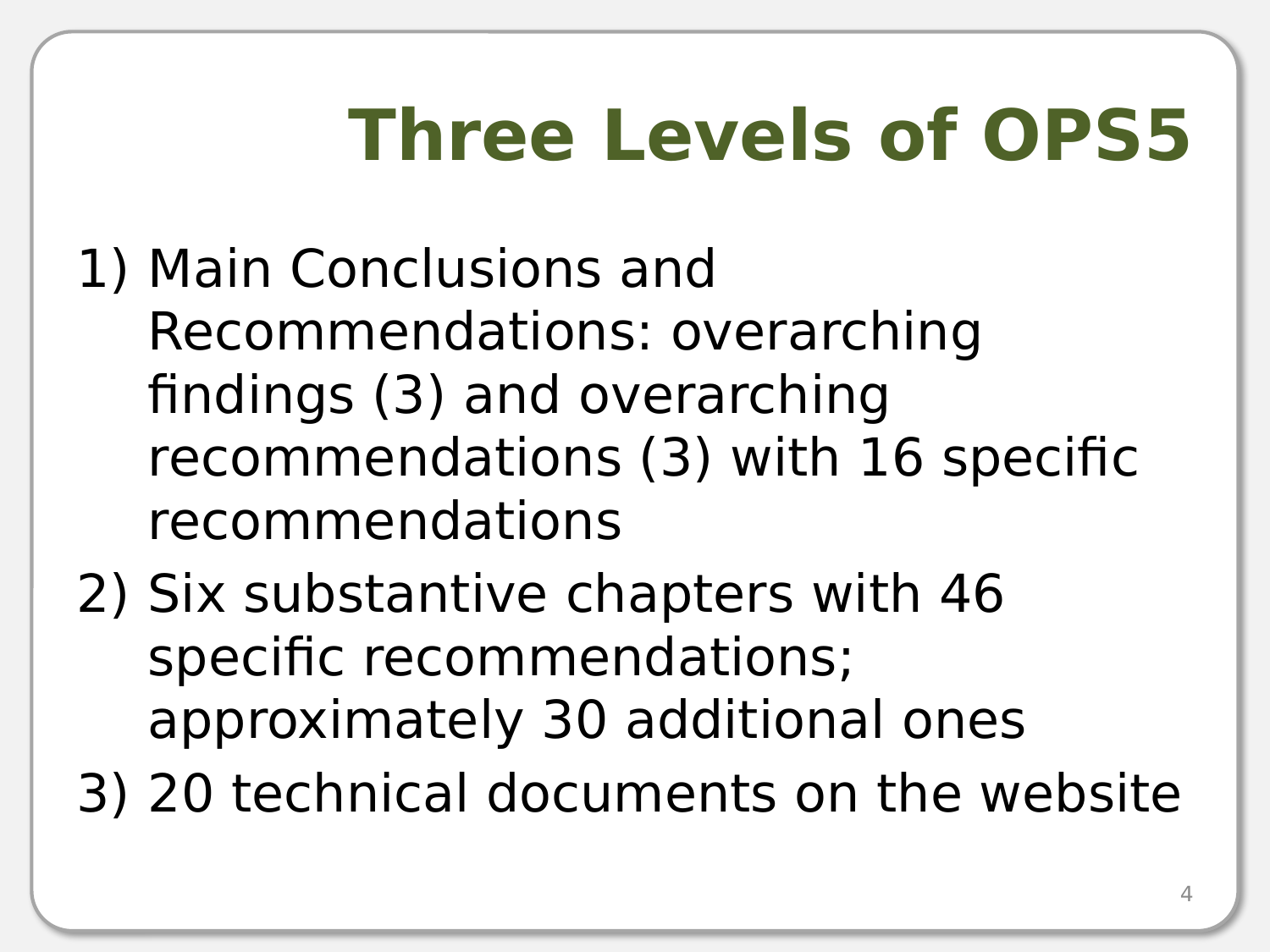

# Three Levels of OPS5
Main Conclusions and Recommendations: overarching findings (3) and overarching recommendations (3) with 16 specific recommendations
Six substantive chapters with 46 specific recommendations; approximately 30 additional ones
20 technical documents on the website
4